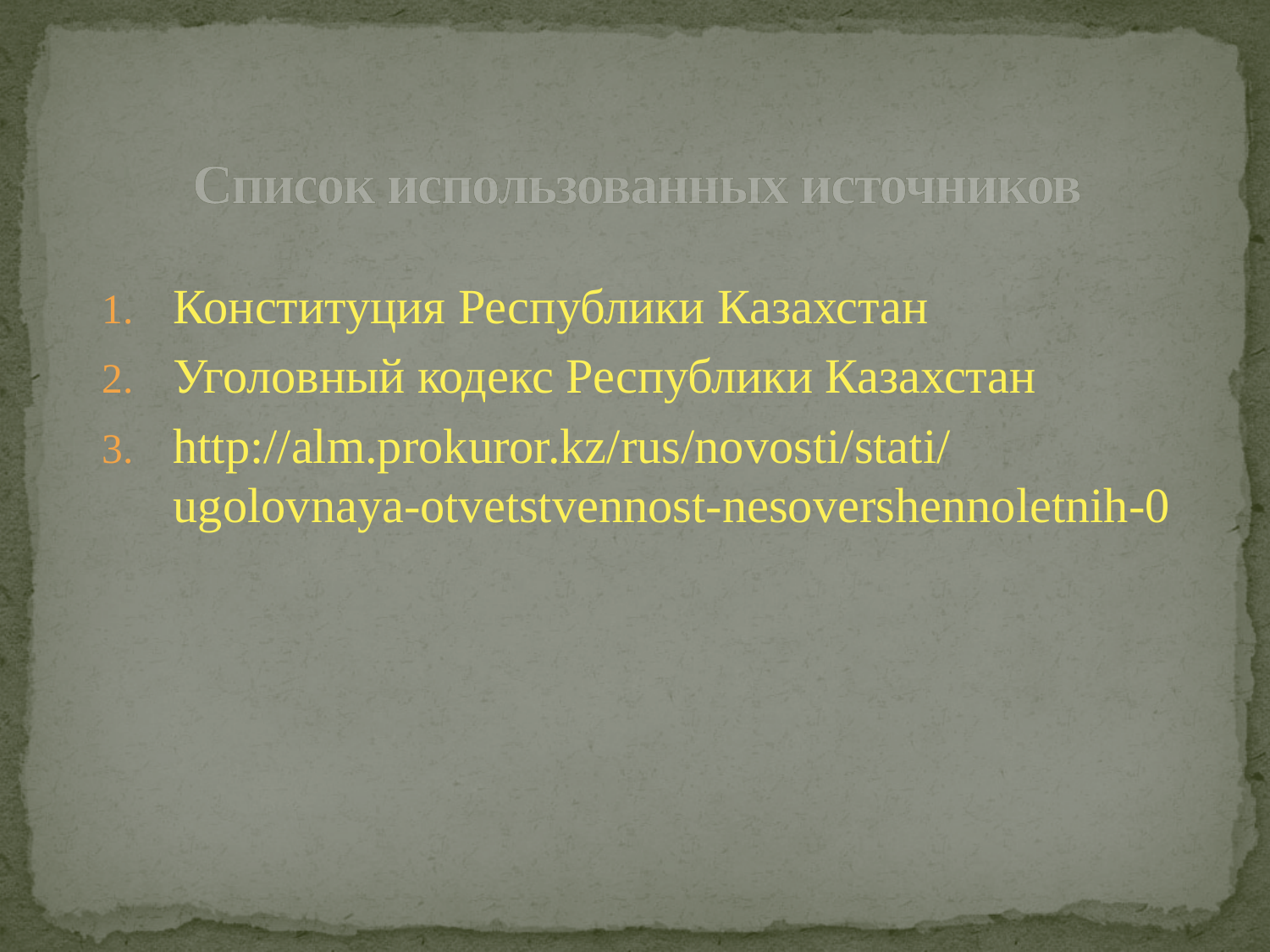

Список использованных источников
Конституция Республики Казахстан
Уголовный кодекс Республики Казахстан
http://alm.prokuror.kz/rus/novosti/stati/ugolovnaya-otvetstvennost-nesovershennoletnih-0